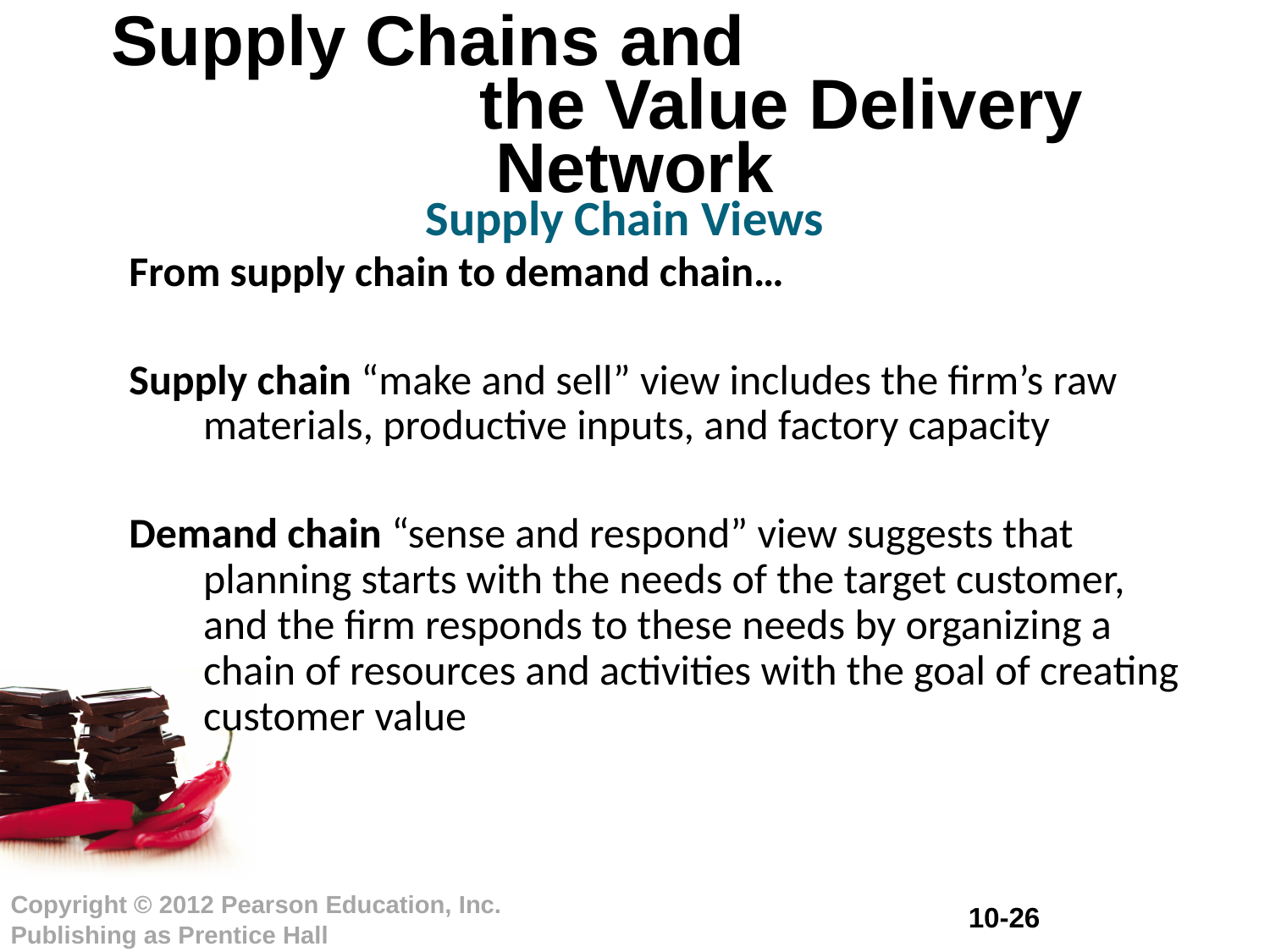

# Supply Chains and                                     the Value Delivery Network
Supply Chain Views

From supply chain to demand chain…

Supply chain “make and sell” view includes the firm’s raw materials, productive inputs, and factory capacity

Demand chain “sense and respond” view suggests that planning starts with the needs of the target customer, and the firm responds to these needs by organizing a chain of resources and activities with the goal of creating customer value